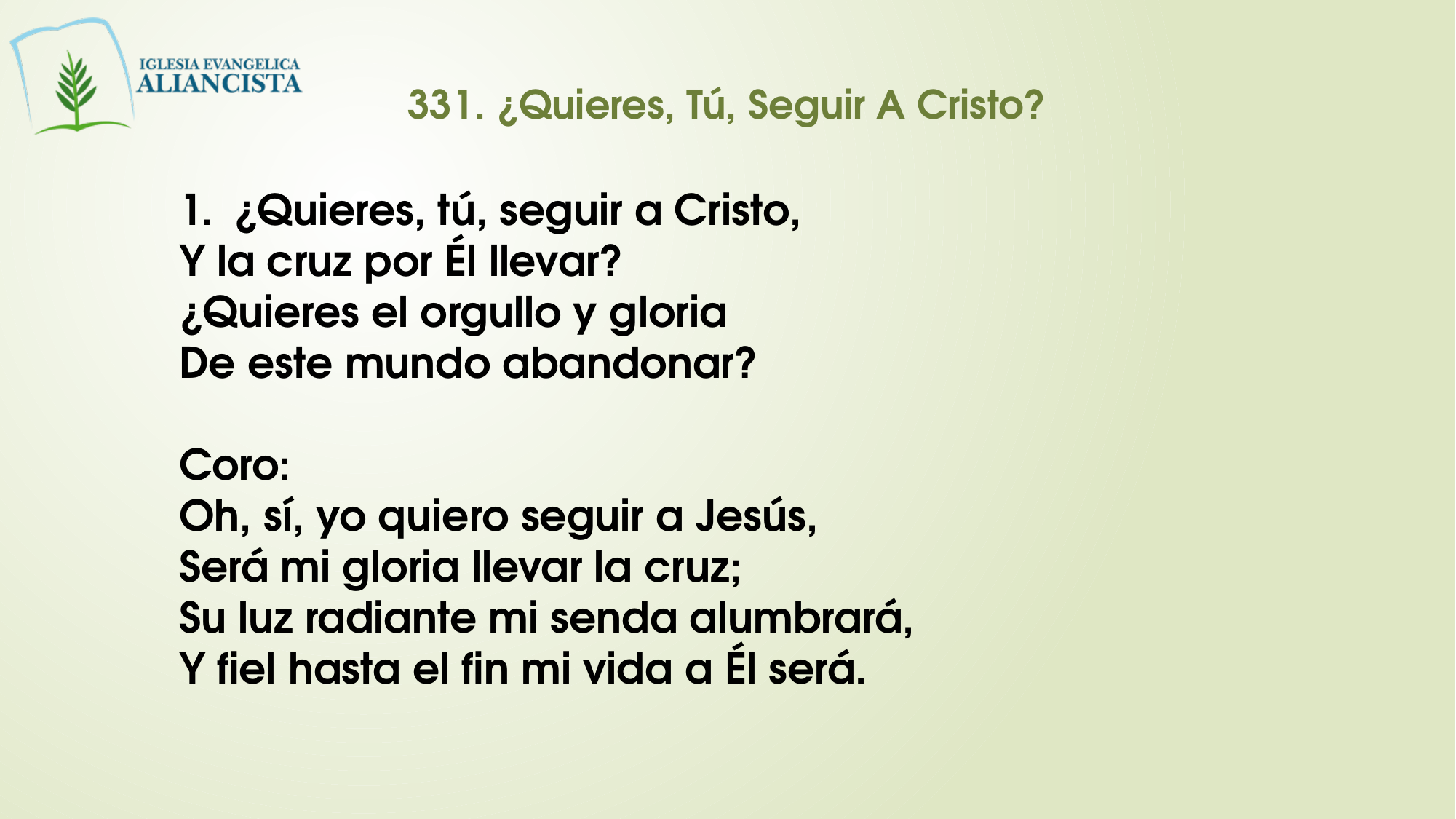

331. ¿Quieres, Tú, Seguir A Cristo?
¿Quieres, tú, seguir a Cristo,
Y la cruz por Él llevar?
¿Quieres el orgullo y gloria
De este mundo abandonar?

Coro:
Oh, sí, yo quiero seguir a Jesús,
Será mi gloria llevar la cruz;
Su luz radiante mi senda alumbrará,
Y fiel hasta el fin mi vida a Él será.